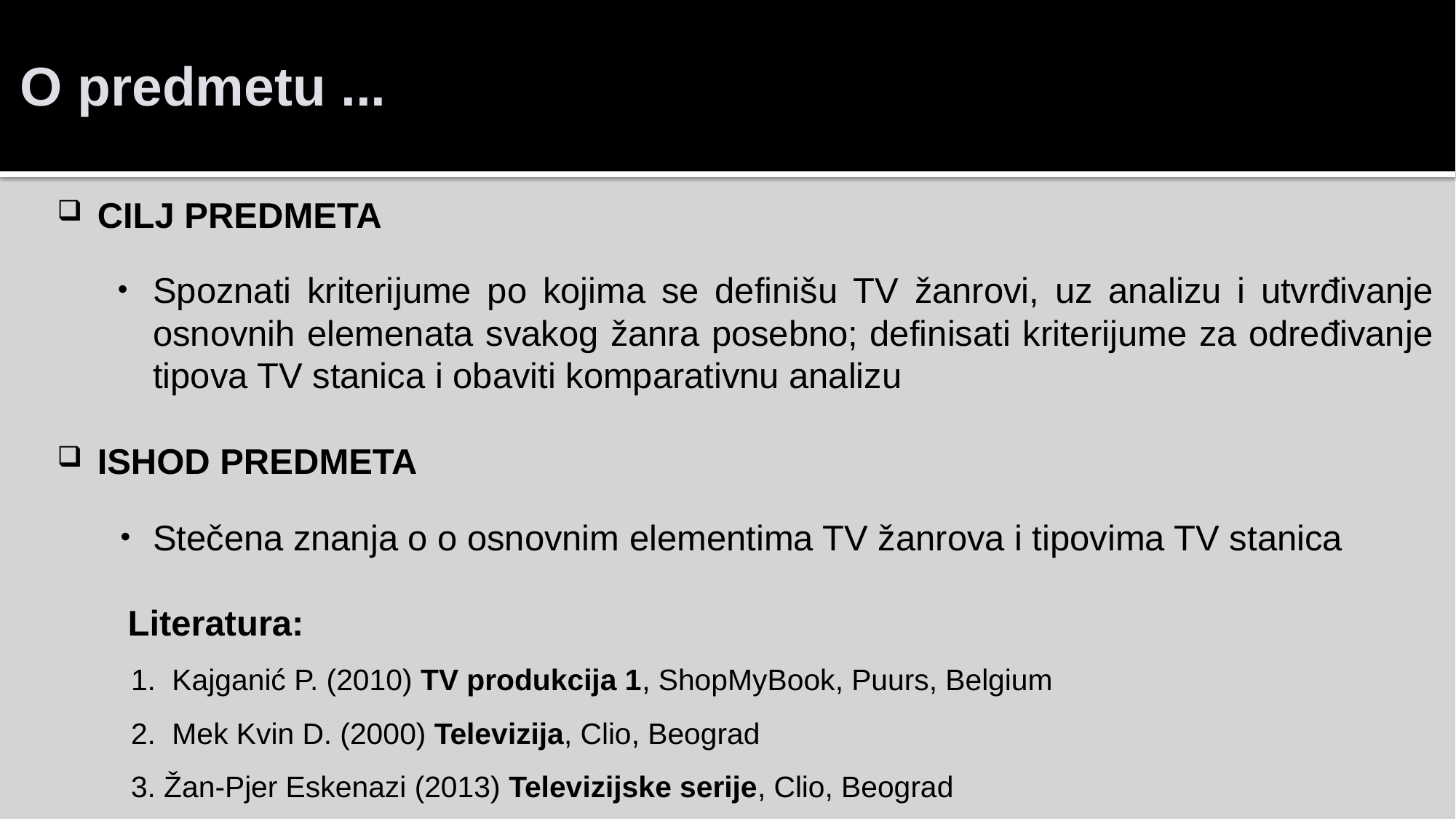

# O predmetu ...
CILJ PREDMETA

Spoznati kriterijume po kojima se definišu TV žanrovi, uz analizu i utvrđivanje osnovnih elemenata svakog žanra posebno; definisati kriterijume za određivanje tipova TV stanica i obaviti komparativnu analizu

ISHOD PREDMETA

Stečena znanja o o osnovnim elementima TV žanrova i tipovima TV stanica

          Literatura:
1.  Kajganić P. (2010) TV produkcija 1, ShopMyBook, Puurs, Belgium
2.  Mek Kvin D. (2000) Televizija, Clio, Beograd
3. Žan-Pjer Eskenazi (2013) Televizijske serije, Clio, Beograd